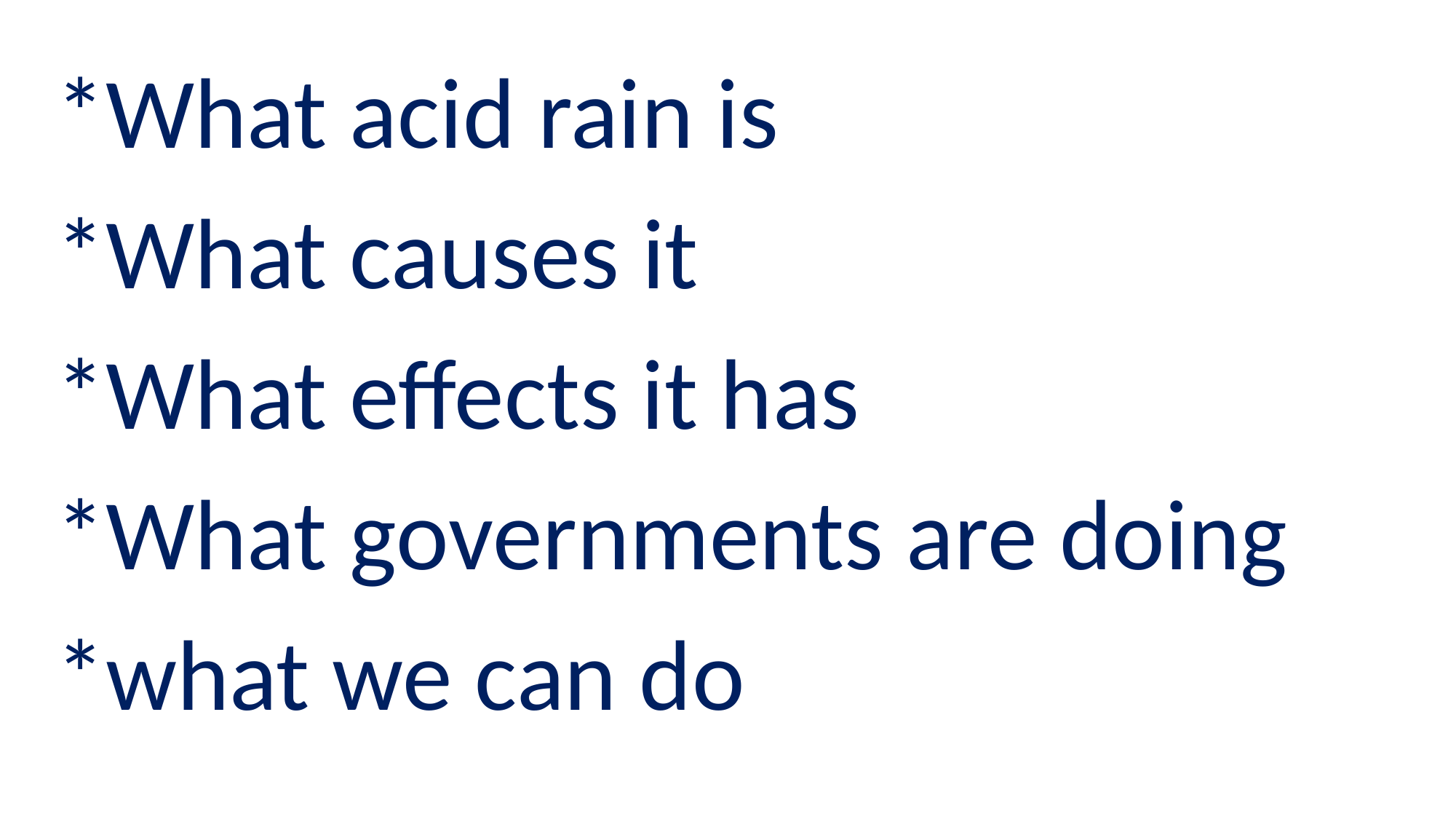

*What acid rain is
*What causes it
*What effects it has
*What governments are doing
*what we can do